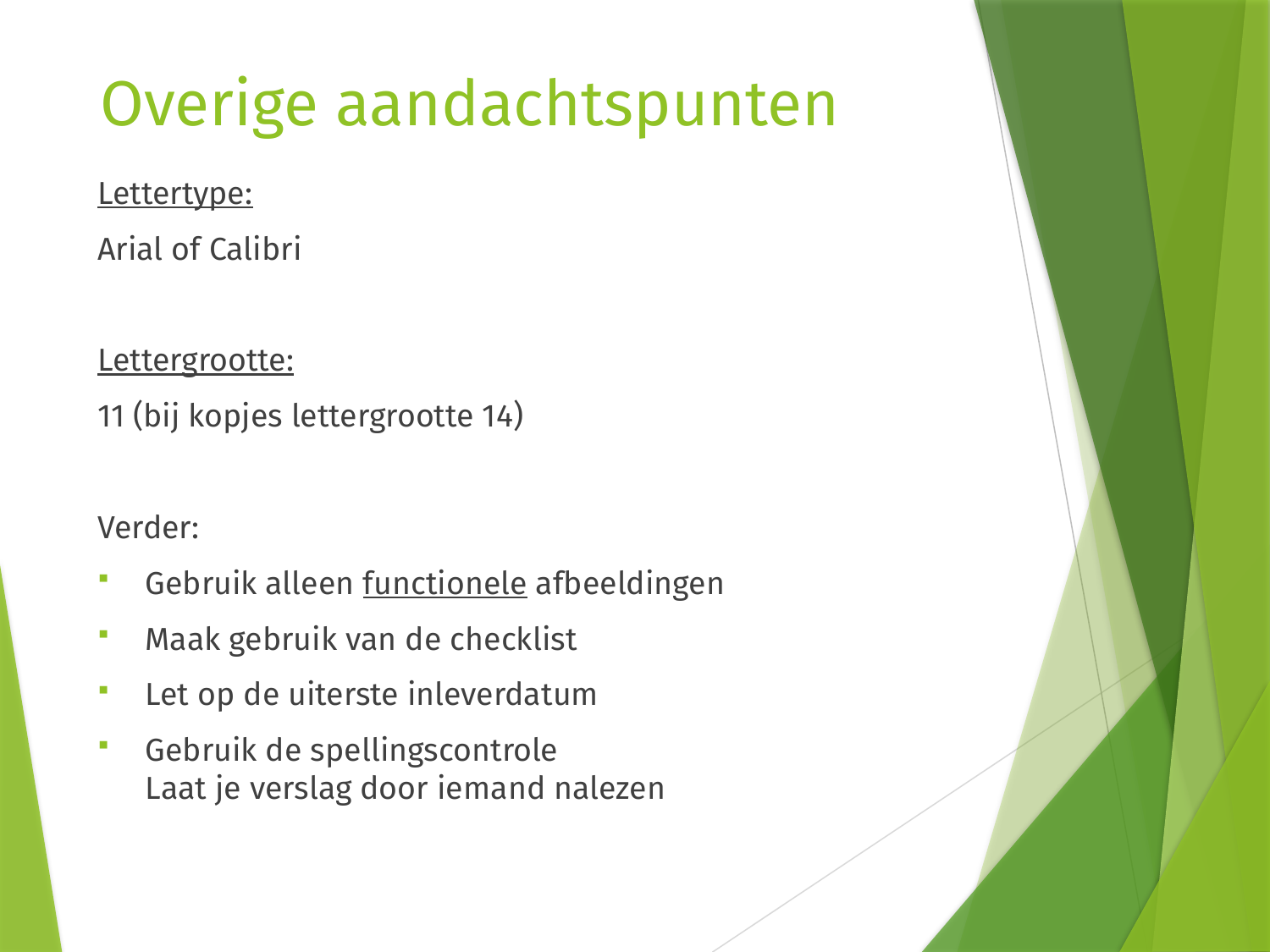

# Overige aandachtspunten
Lettertype:
Arial of Calibri

Lettergrootte:
11 (bij kopjes lettergrootte 14)

Verder:
Gebruik alleen functionele afbeeldingen
Maak gebruik van de checklist
Let op de uiterste inleverdatum
Gebruik de spellingscontrole
Laat je verslag door iemand nalezen